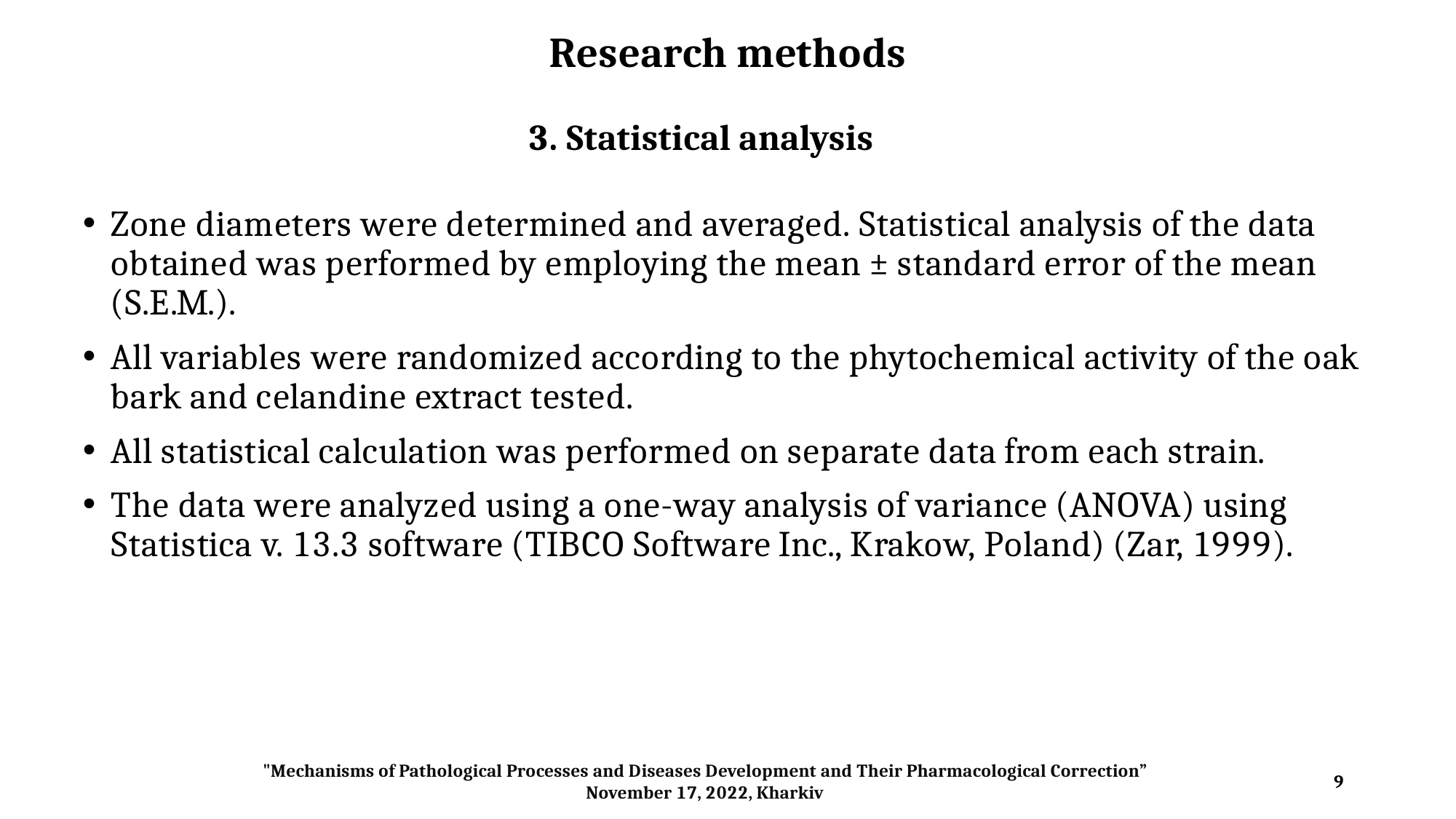

# Research methods
3. Statistical analysis
Zone diameters were determined and averaged. Statistical analysis of the data obtained was performed by employing the mean ± standard error of the mean (S.E.M.).
All variables were randomized according to the phytochemical activity of the oak bark and celandine extract tested.
All statistical calculation was performed on separate data from each strain.
The data were analyzed using a one-way analysis of variance (ANOVA) using Statistica v. 13.3 software (TIBCO Software Inc., Krakow, Poland) (Zar, 1999).
9
"Mechanisms of Pathological Processes and Diseases Development and Their Pharmacological Correction”
November 17, 2022, Kharkiv